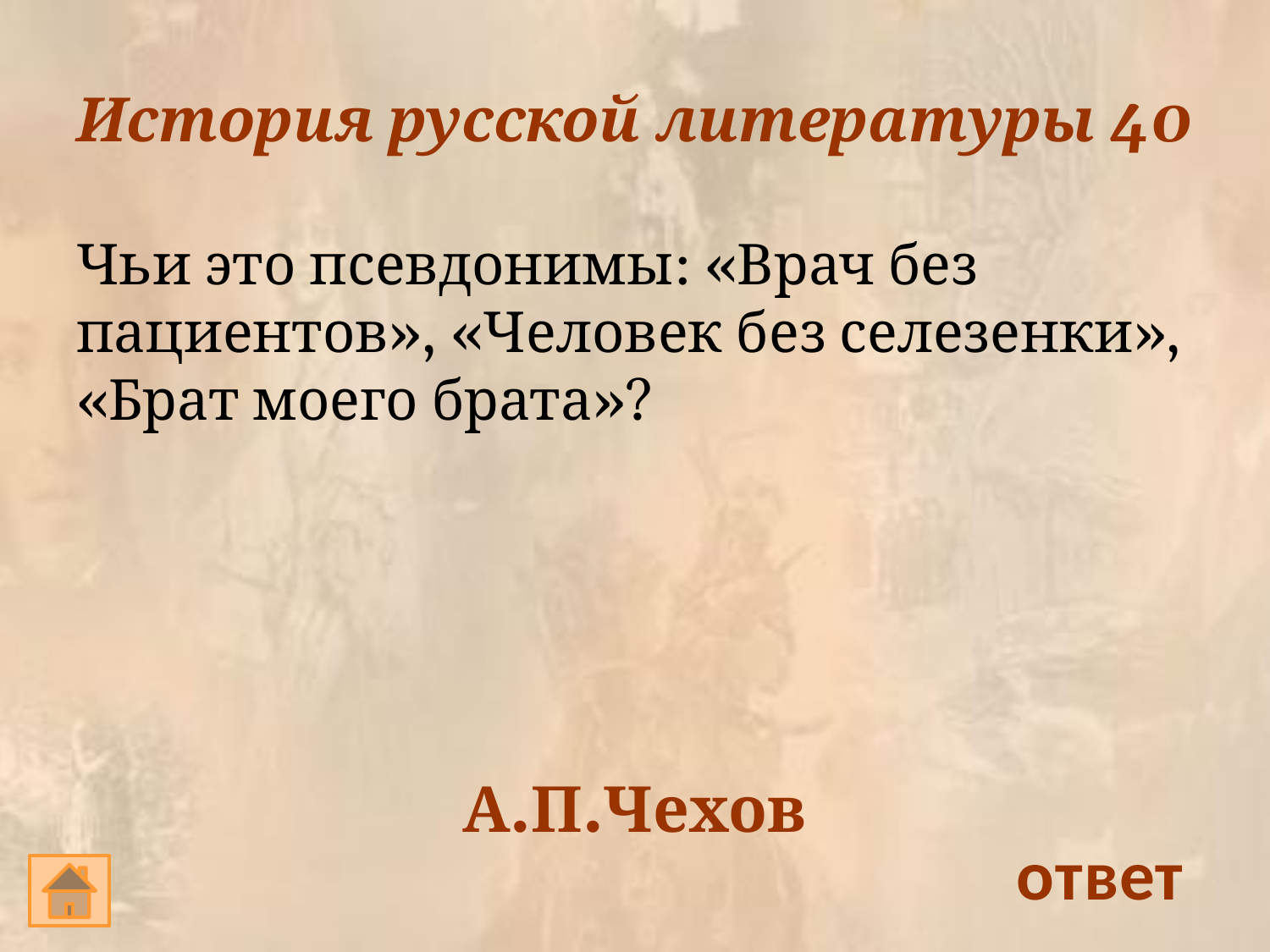

# История русской литературы 40
Чьи это псевдонимы: «Врач без пациентов», «Человек без селезенки», «Брат моего брата»?
А.П.Чехов
ответ